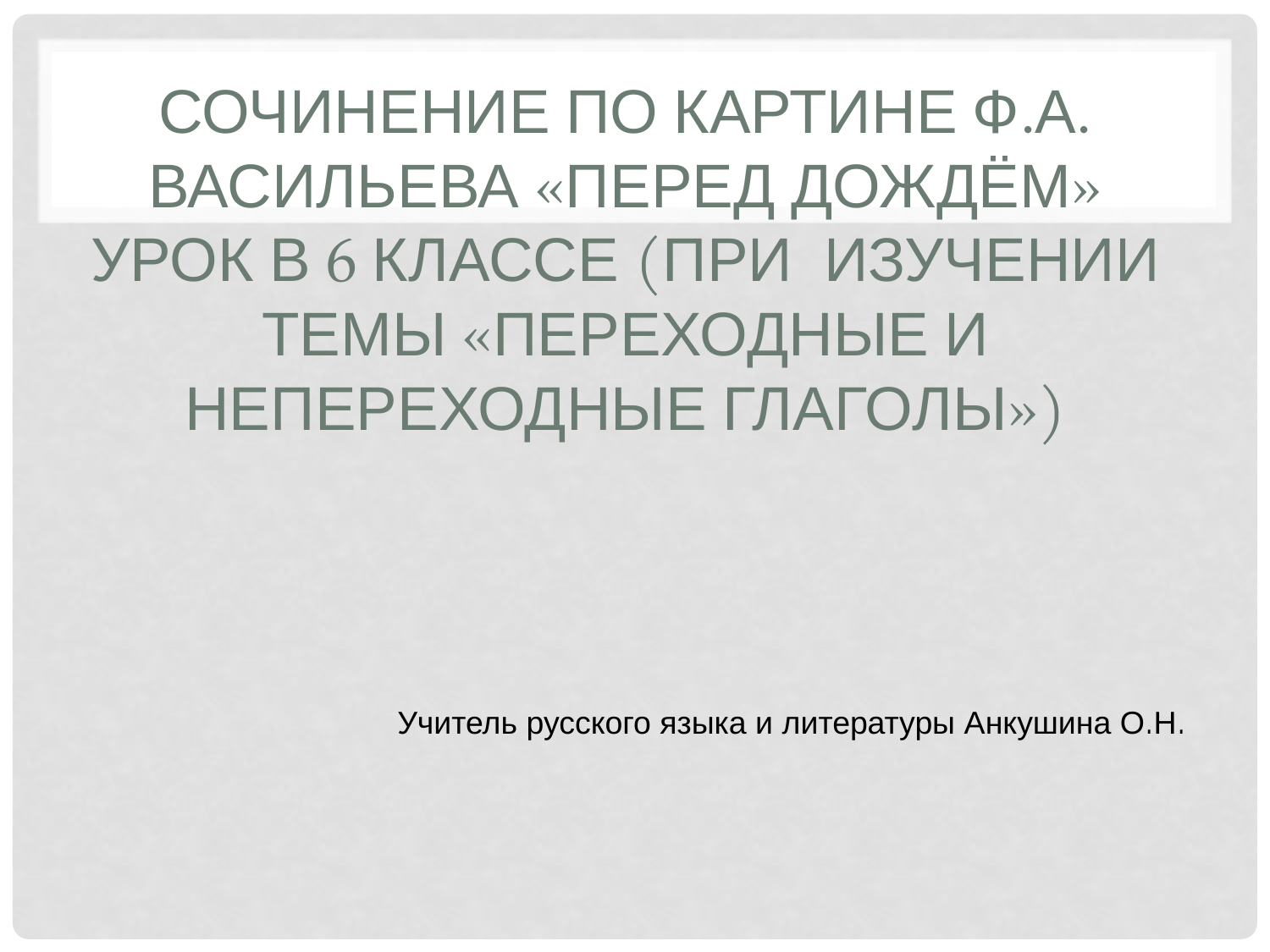

# Сочинение по картине Ф.А. Васильева «Перед дождём» урок в 6 классе (при  изучении темы «Переходные и непереходные глаголы»)
Учитель русского языка и литературы Анкушина О.Н.